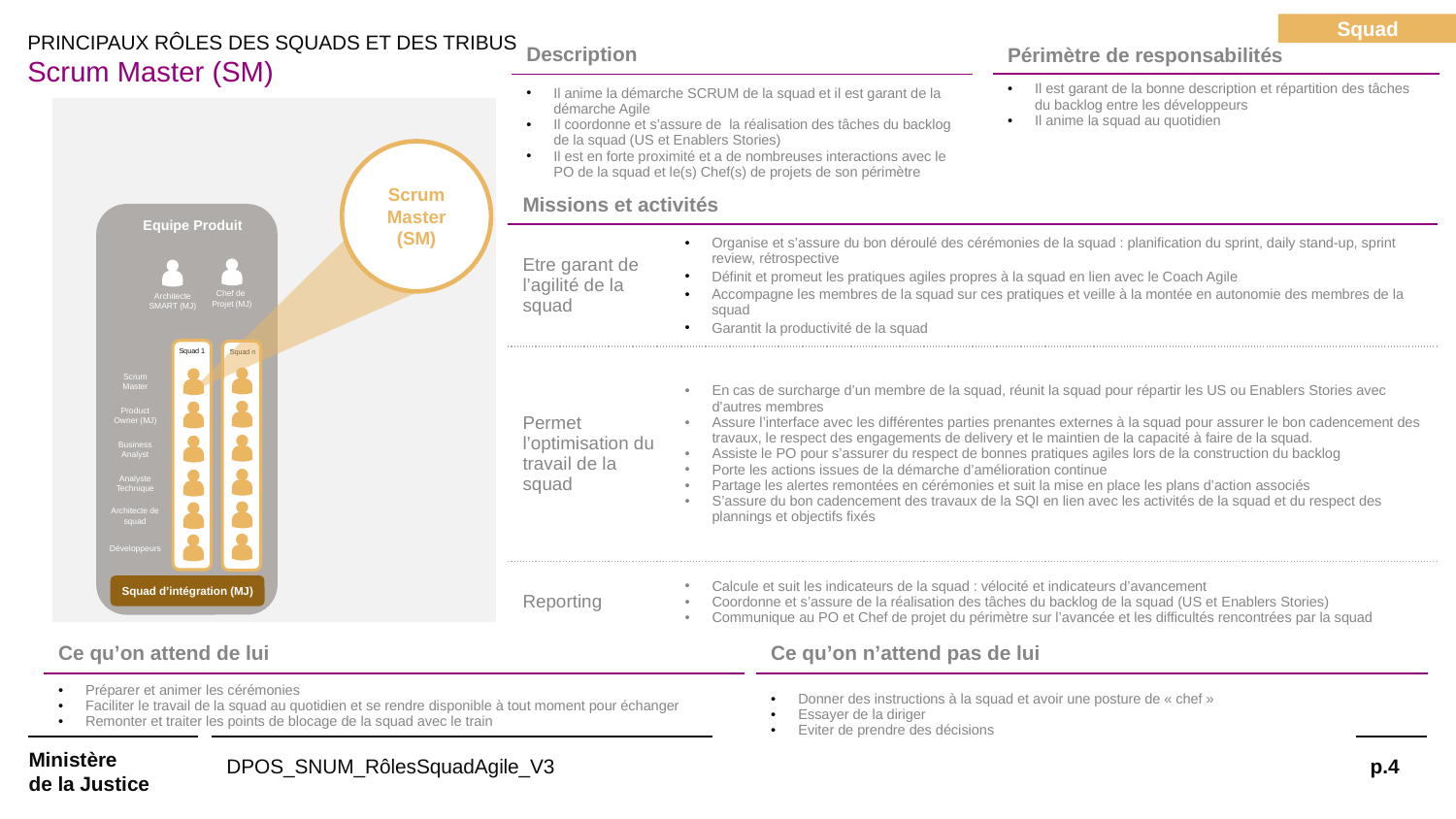

Squad
PRINCIPAUX RÔLES DES SQUADS ET DES TRIBUS
Scrum Master (SM)

| Description |
| --- |
| Il anime la démarche SCRUM de la squad et il est garant de la démarche Agile Il coordonne et s’assure de la réalisation des tâches du backlog de la squad (US et Enablers Stories) Il est en forte proximité et a de nombreuses interactions avec le PO de la squad et le(s) Chef(s) de projets de son périmètre |
| Périmètre de responsabilités |
| --- |
| Il est garant de la bonne description et répartition des tâches du backlog entre les développeurs Il anime la squad au quotidien |

Scrum Master
(SM)

| Missions et activités |  |
| --- | --- |
| Etre garant de l’agilité de la squad | Organise et s’assure du bon déroulé des cérémonies de la squad : planification du sprint, daily stand-up, sprint review, rétrospective Définit et promeut les pratiques agiles propres à la squad en lien avec le Coach Agile Accompagne les membres de la squad sur ces pratiques et veille à la montée en autonomie des membres de la squad Garantit la productivité de la squad |
| Permet l’optimisation du travail de la squad | En cas de surcharge d’un membre de la squad, réunit la squad pour répartir les US ou Enablers Stories avec d’autres membres Assure l’interface avec les différentes parties prenantes externes à la squad pour assurer le bon cadencement des travaux, le respect des engagements de delivery et le maintien de la capacité à faire de la squad. Assiste le PO pour s’assurer du respect de bonnes pratiques agiles lors de la construction du backlog Porte les actions issues de la démarche d’amélioration continue Partage les alertes remontées en cérémonies et suit la mise en place les plans d’action associés S’assure du bon cadencement des travaux de la SQI en lien avec les activités de la squad et du respect des plannings et objectifs fixés |
| Reporting | Calcule et suit les indicateurs de la squad : vélocité et indicateurs d’avancement Coordonne et s’assure de la réalisation des tâches du backlog de la squad (US et Enablers Stories) Communique au PO et Chef de projet du périmètre sur l’avancée et les difficultés rencontrées par la squad |
   Equipe Produit

Chef de
Projet (MJ)

Architecte SMART (MJ)
Squad 1
Squad n

Scrum Master

Product Owner (MJ)

Business Analyst

Analyste Technique

Architecte de squad

Développeurs

Squad d’intégration (MJ)
| Ce qu’on attend de lui |
| --- |
| Préparer et animer les cérémonies Faciliter le travail de la squad au quotidien et se rendre disponible à tout moment pour échanger Remonter et traiter les points de blocage de la squad avec le train |
| Ce qu’on n’attend pas de lui |
| --- |
| Donner des instructions à la squad et avoir une posture de « chef » Essayer de la diriger Eviter de prendre des décisions |

DPOS_SNUM_RôlesSquadAgile_V3
p.4